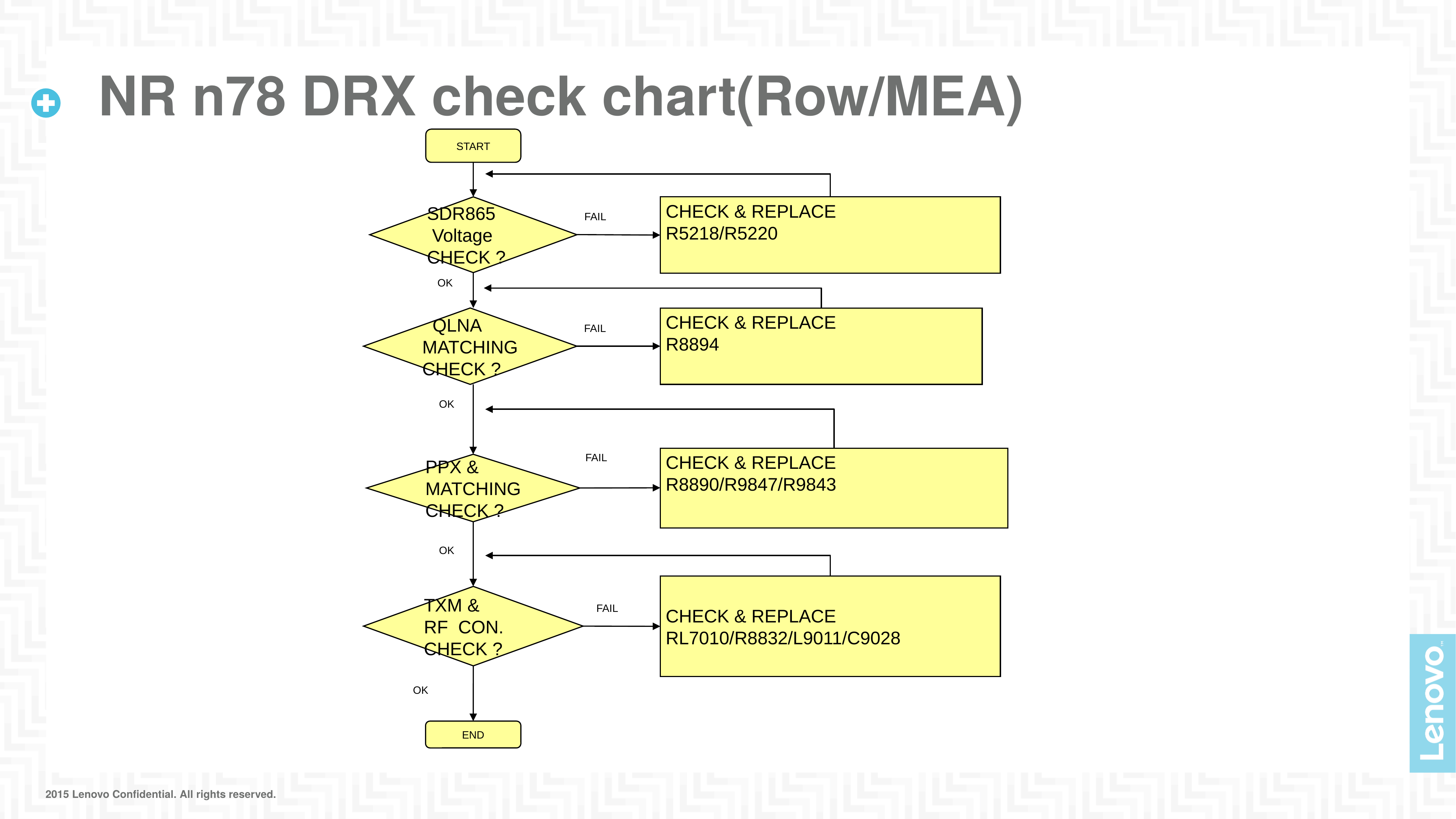

# NR n78 DRX check chart(Row/MEA)
START

SDR865
 Voltage CHECK ?

CHECK & REPLACE
R5218/R5220
FAIL
OK

  QLNA
MATCHING CHECK ?

CHECK & REPLACE
R8894
FAIL
OK
FAIL
CHECK & REPLACE
R8890/R9847/R9843
PPX &  MATCHING CHECK ?
OK
CHECK & REPLACE
RL7010/R8832/L9011/C9028
TXM &
RF  CON. CHECK ?
FAIL
OK
OK
END